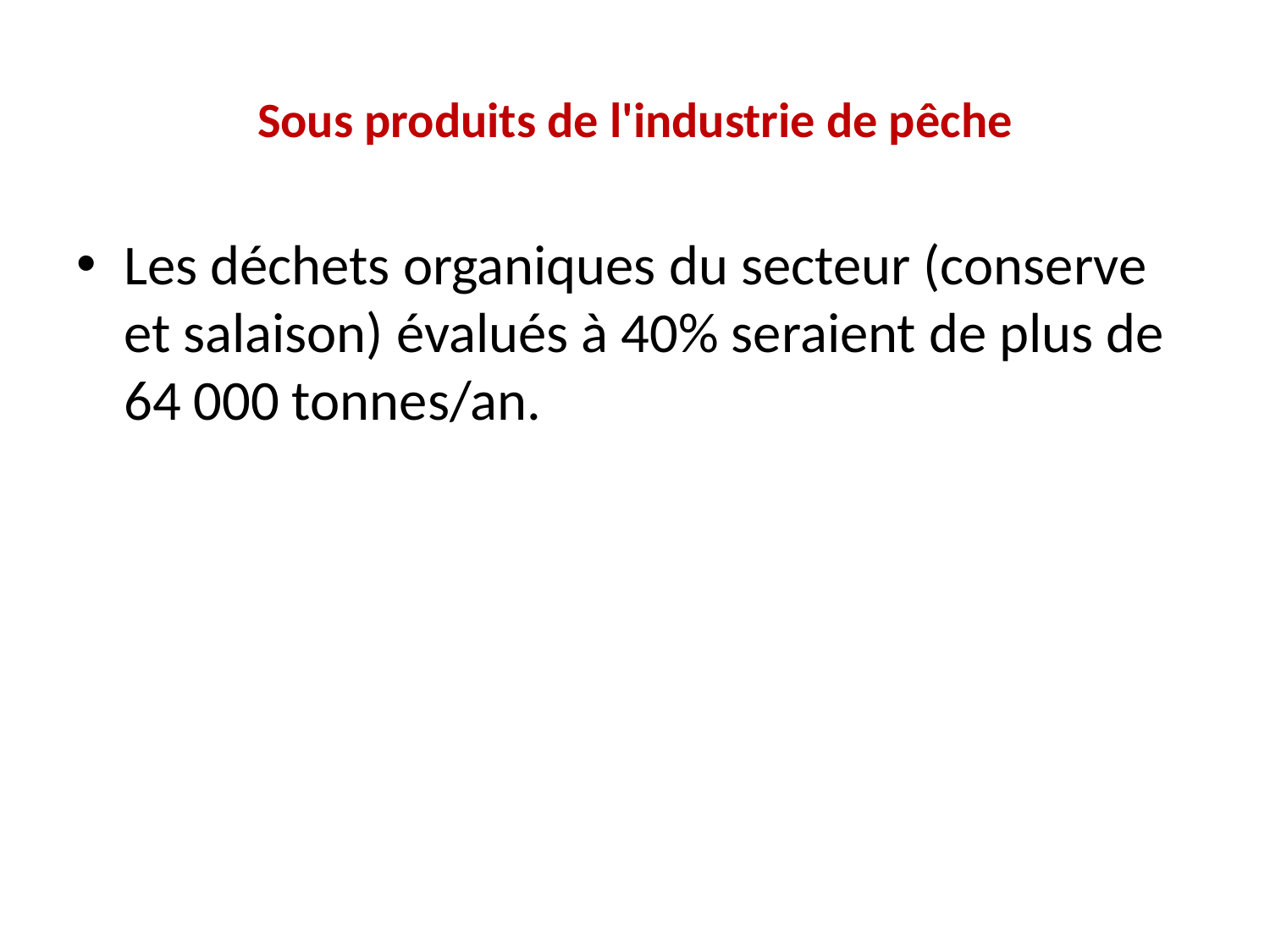

# Sous produits de l'industrie de pêche
Les déchets organiques du secteur (conserve et salaison) évalués à 40% seraient de plus de 64 000 tonnes/an.